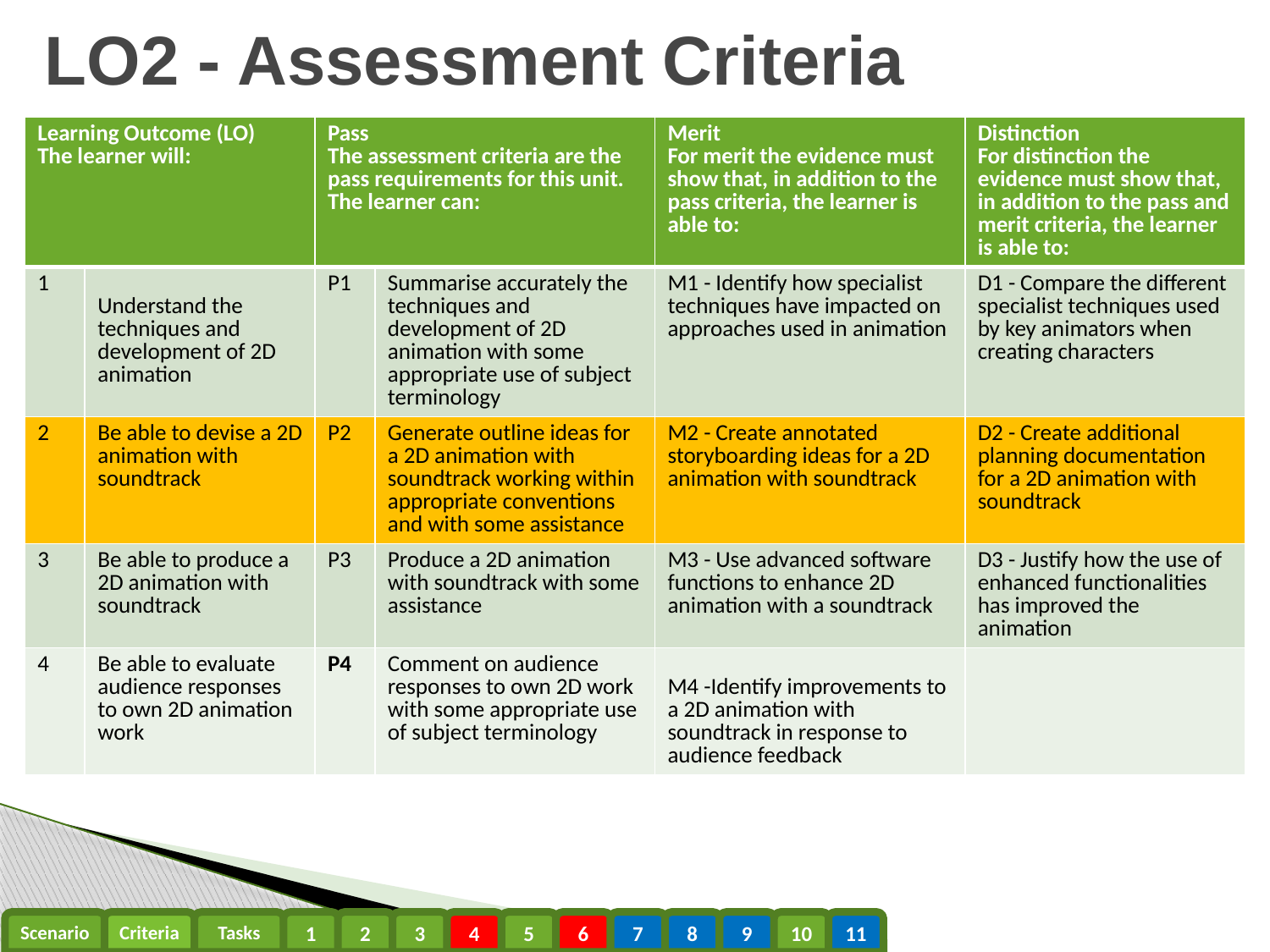

# LO2 - Assessment Criteria
| Learning Outcome (LO) The learner will: |  | Pass The assessment criteria are the pass requirements for this unit. The learner can: |  | Merit For merit the evidence must show that, in addition to the pass criteria, the learner is able to: | Distinction For distinction the evidence must show that, in addition to the pass and merit criteria, the learner is able to: |
| --- | --- | --- | --- | --- | --- |
| 1 | Understand the techniques and development of 2D animation | P1 | Summarise accurately the techniques and development of 2D animation with some appropriate use of subject terminology | M1 - Identify how specialist techniques have impacted on approaches used in animation | D1 - Compare the different specialist techniques used by key animators when creating characters |
| 2 | Be able to devise a 2D animation with soundtrack | P2 | Generate outline ideas for a 2D animation with soundtrack working within appropriate conventions and with some assistance | M2 - Create annotated storyboarding ideas for a 2D animation with soundtrack | D2 - Create additional planning documentation for a 2D animation with soundtrack |
| 3 | Be able to produce a 2D animation with soundtrack | P3 | Produce a 2D animation with soundtrack with some assistance | M3 - Use advanced software functions to enhance 2D animation with a soundtrack | D3 - Justify how the use of enhanced functionalities has improved the animation |
| 4 | Be able to evaluate audience responses to own 2D animation work | P4 | Comment on audience responses to own 2D work with some appropriate use of subject terminology | M4 -Identify improvements to a 2D animation with soundtrack in response to audience feedback |  |